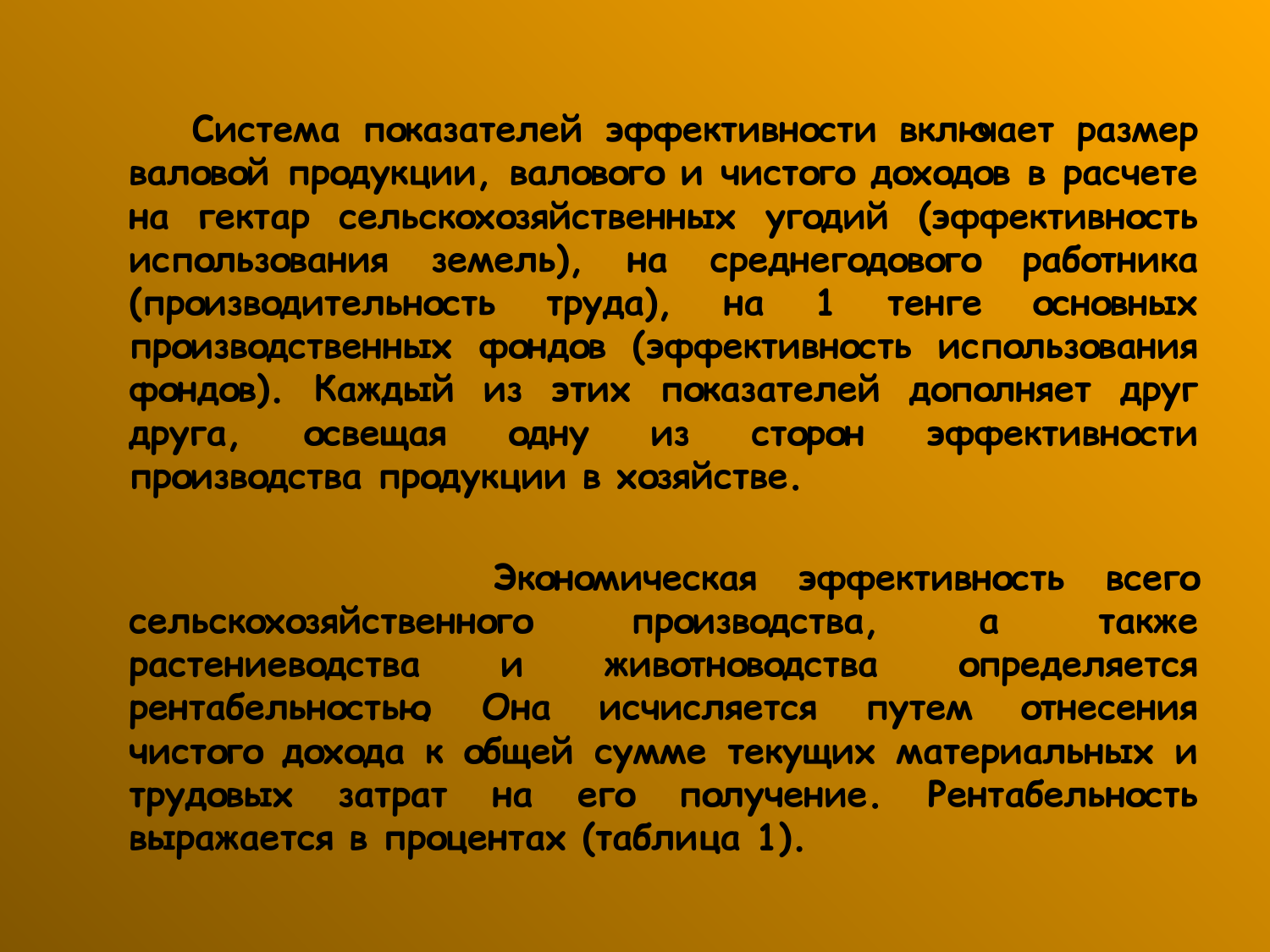

Система показателей эффективности включает размер валовой продукции, валового и чистого доходов в расчете на гектар сельскохозяйственных угодий (эффективность использования земель), на среднегодового работника (производительность труда), на 1 тенге основных производственных фондов (эффективность использования фондов). Каждый из этих показателей дополняет друг друга, освещая одну из сторон эффективности производства продукции в хозяйстве.

          Экономическая эффективность всего сельскохозяйственного производства, а также растениеводства и животноводства определяется рентабельностью. Она исчисляется путем отнесения чистого дохода к общей сумме текущих материальных и трудовых затрат на его получение. Рентабельность выражается в процентах (таблица 1).